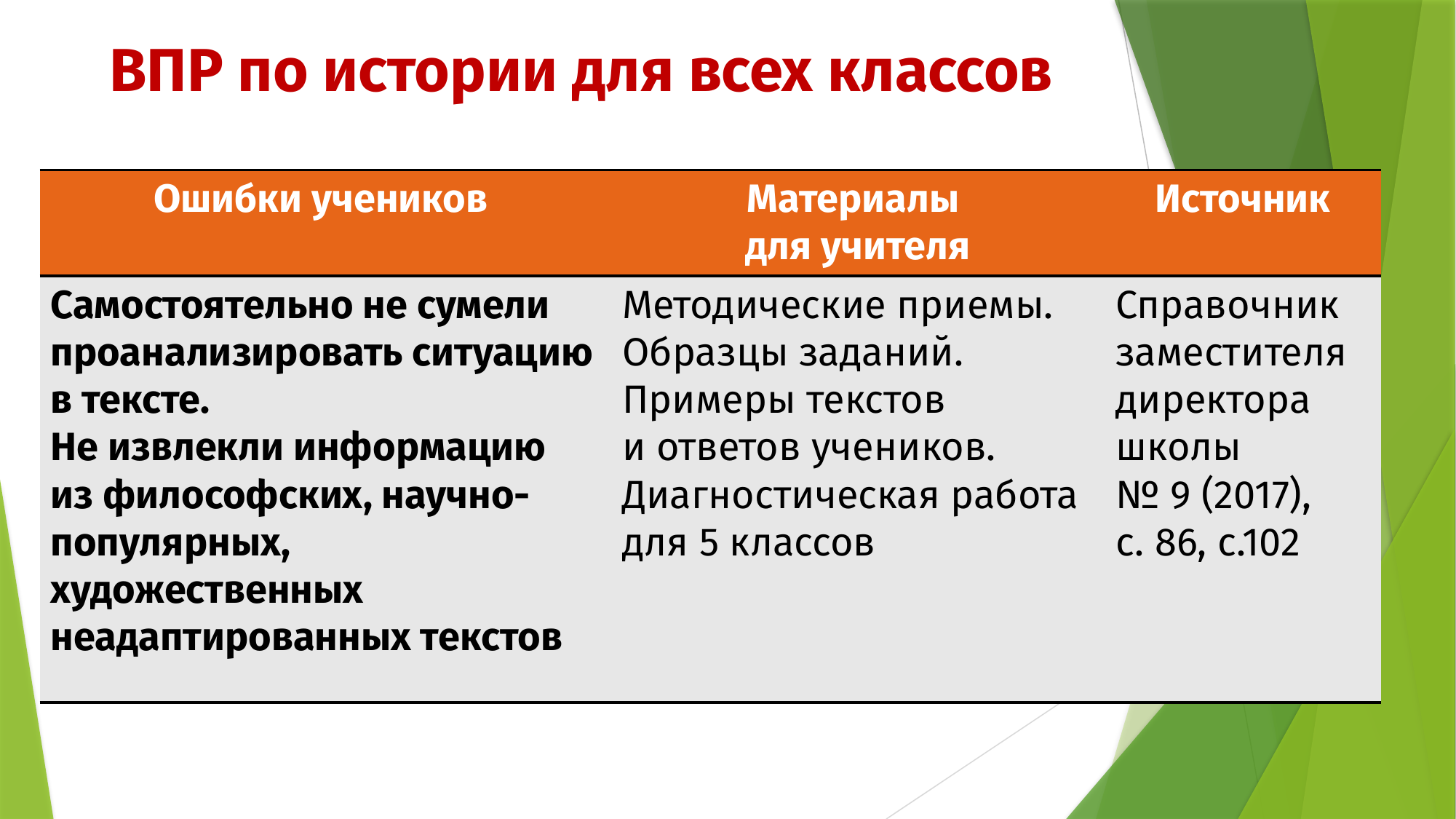

# ВПР по истории для всех классов
| Ошибки учеников | Материалы для учителя | Источник |
| --- | --- | --- |
| Самостоятельно не сумели проанализировать ситуацию в тексте.  Не извлекли информацию из философских, научно-популярных, художественных неадаптированных текстов | Методические приемы. Образцы заданий. Примеры текстов и ответов учеников. Диагностическая работа для 5 классов | Справочник заместителя директора школы № 9 (2017), с. 86, с.102 |